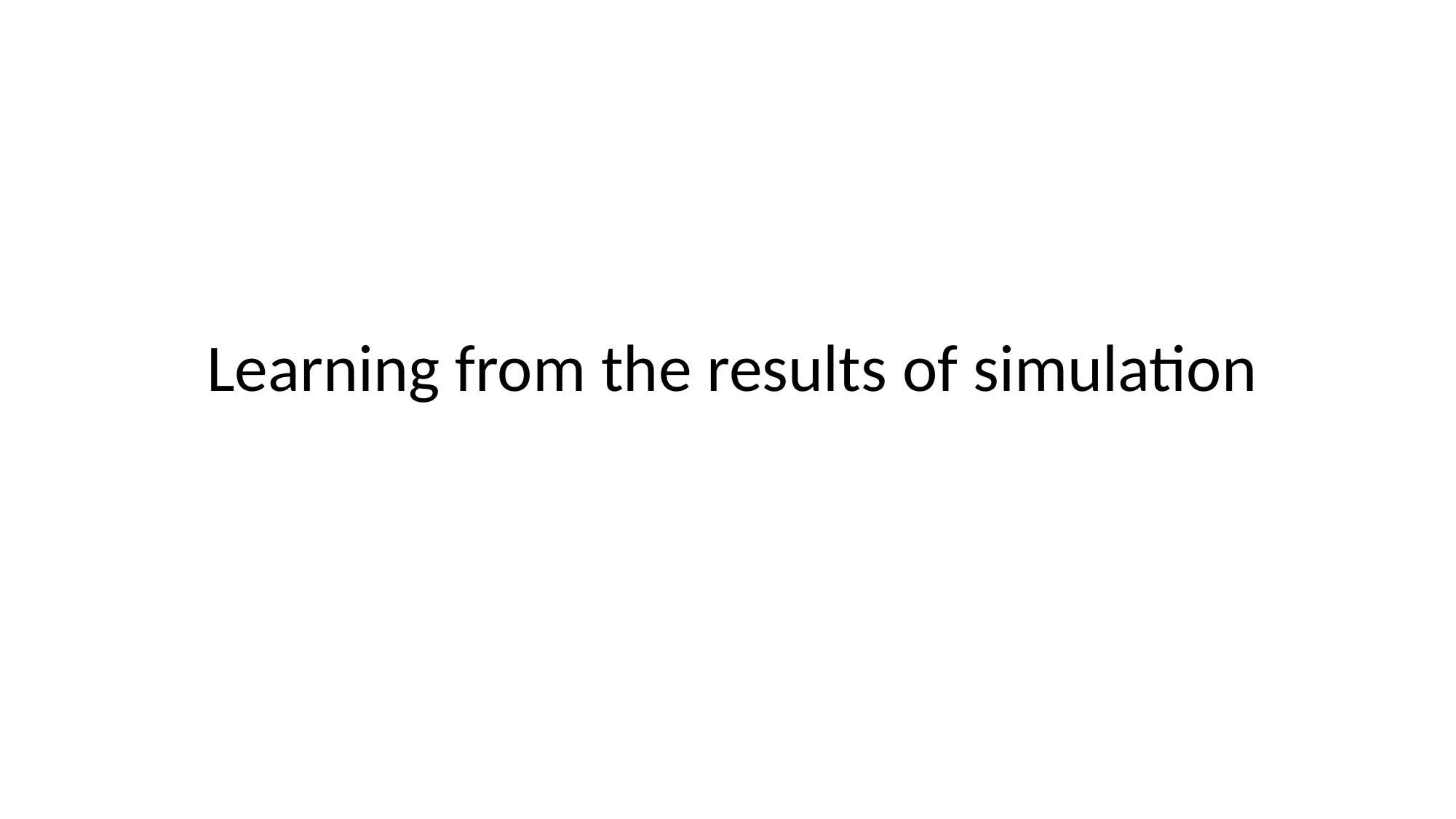

# Learning from the results of simulation